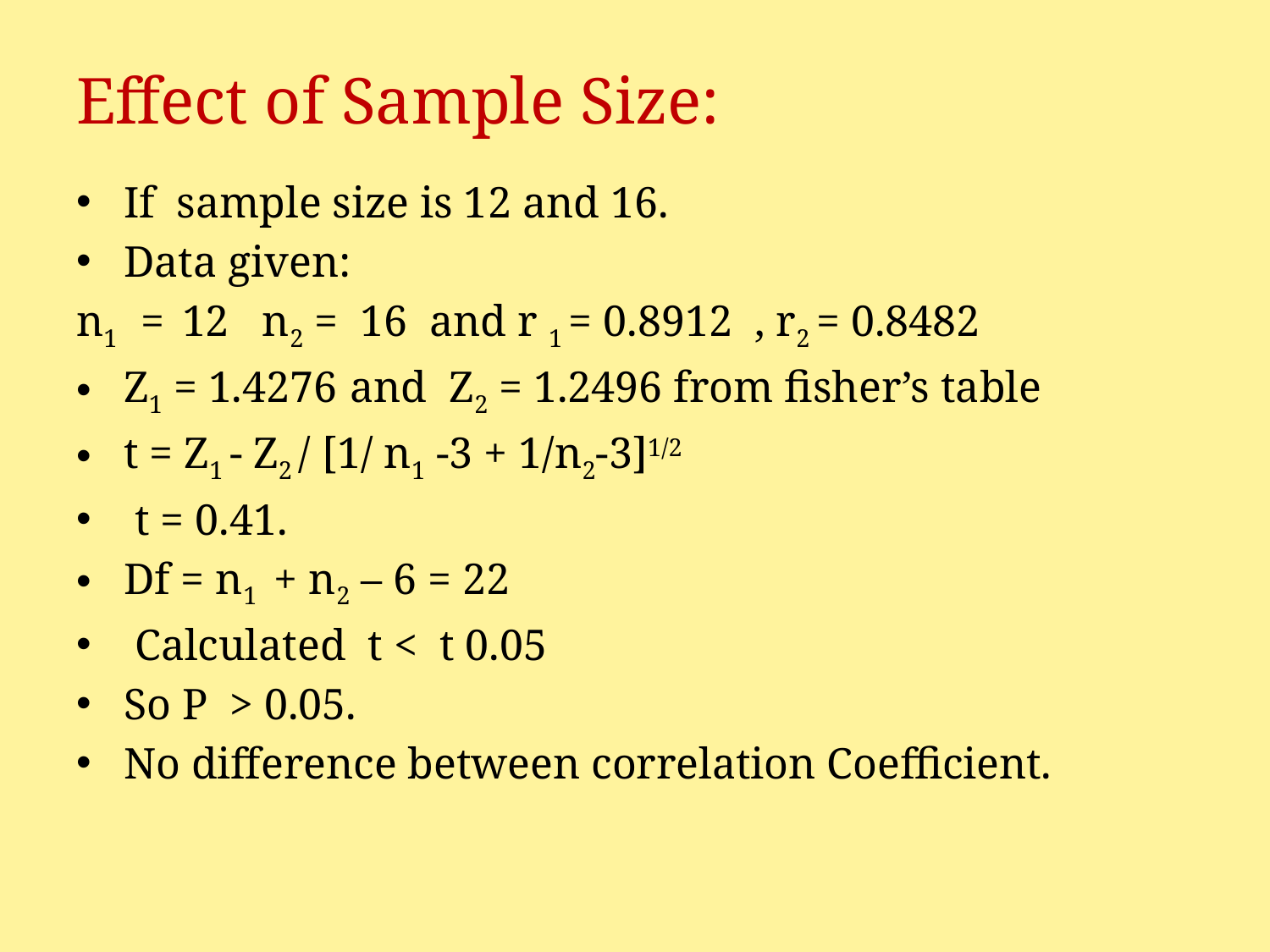

# Effect of Sample Size:
If  sample size is 12 and 16.
Data given:
n1   =  12   n2 =  16  and r 1 = 0.8912  , r2 = 0.8482
Z1 = 1.4276  and  Z2 = 1.2496 from fisher’s table
t = Z1 - Z2 / [1/ n1 -3 + 1/n2-3]1/2
 t = 0.41.
Df = n1  + n2 – 6 = 22
 Calculated  t <  t 0.05
So P  > 0.05.
No difference between correlation Coefficient.